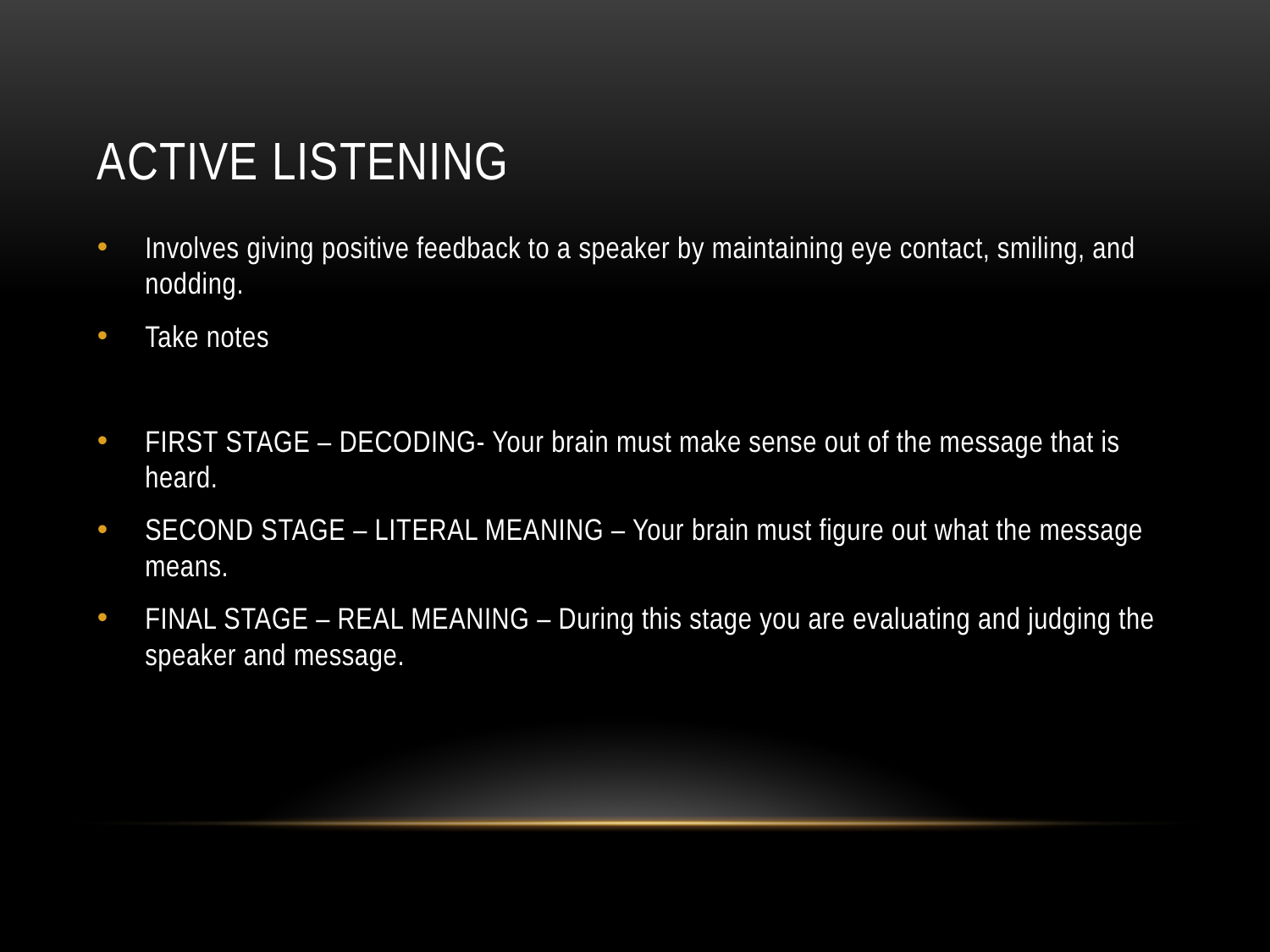

# Active listening
Involves giving positive feedback to a speaker by maintaining eye contact, smiling, and nodding.
Take notes

FIRST STAGE – DECODING- Your brain must make sense out of the message that is heard.
SECOND STAGE – LITERAL MEANING – Your brain must figure out what the message means.
FINAL STAGE – REAL MEANING – During this stage you are evaluating and judging the speaker and message.